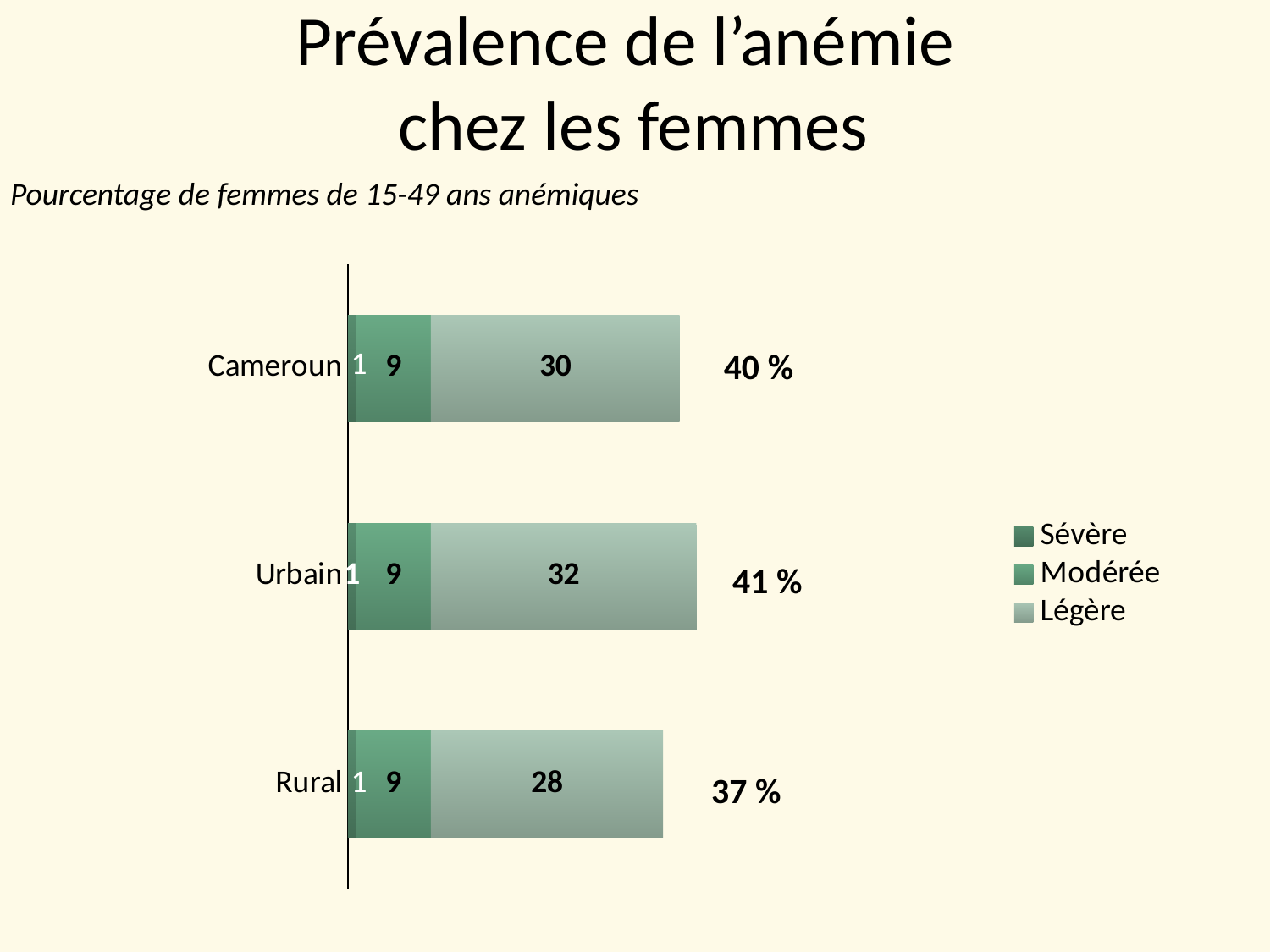

# Prévalence de l’anémie chez les femmes
Pourcentage de femmes de 15-49 ans anémiques

### Chart

| Category | Sévère | Modérée | Légère |
|---|---|---|---|
| Rural | 1.0 | 9.0 | 28.0 |
| Urbain | 1.0 | 9.0 | 32.0 |
| Cameroun | 1.0 | 9.0 | 30.0 |
40 %
41 %
37 %